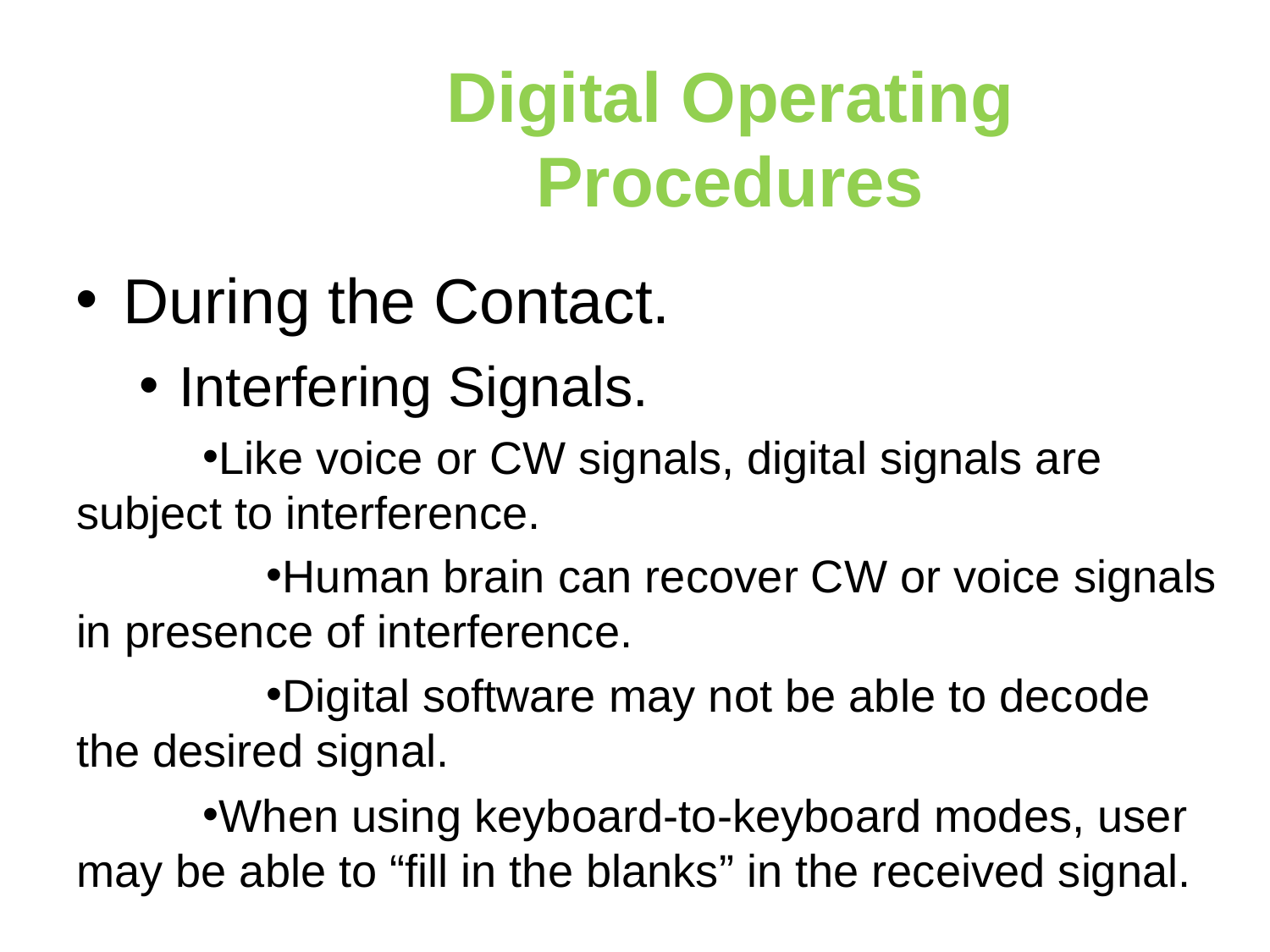

Digital Operating Procedures
During the Contact.
Interfering Signals.
Like voice or CW signals, digital signals are subject to interference.
Human brain can recover CW or voice signals in presence of interference.
Digital software may not be able to decode the desired signal.
When using keyboard-to-keyboard modes, user may be able to “fill in the blanks” in the received signal.